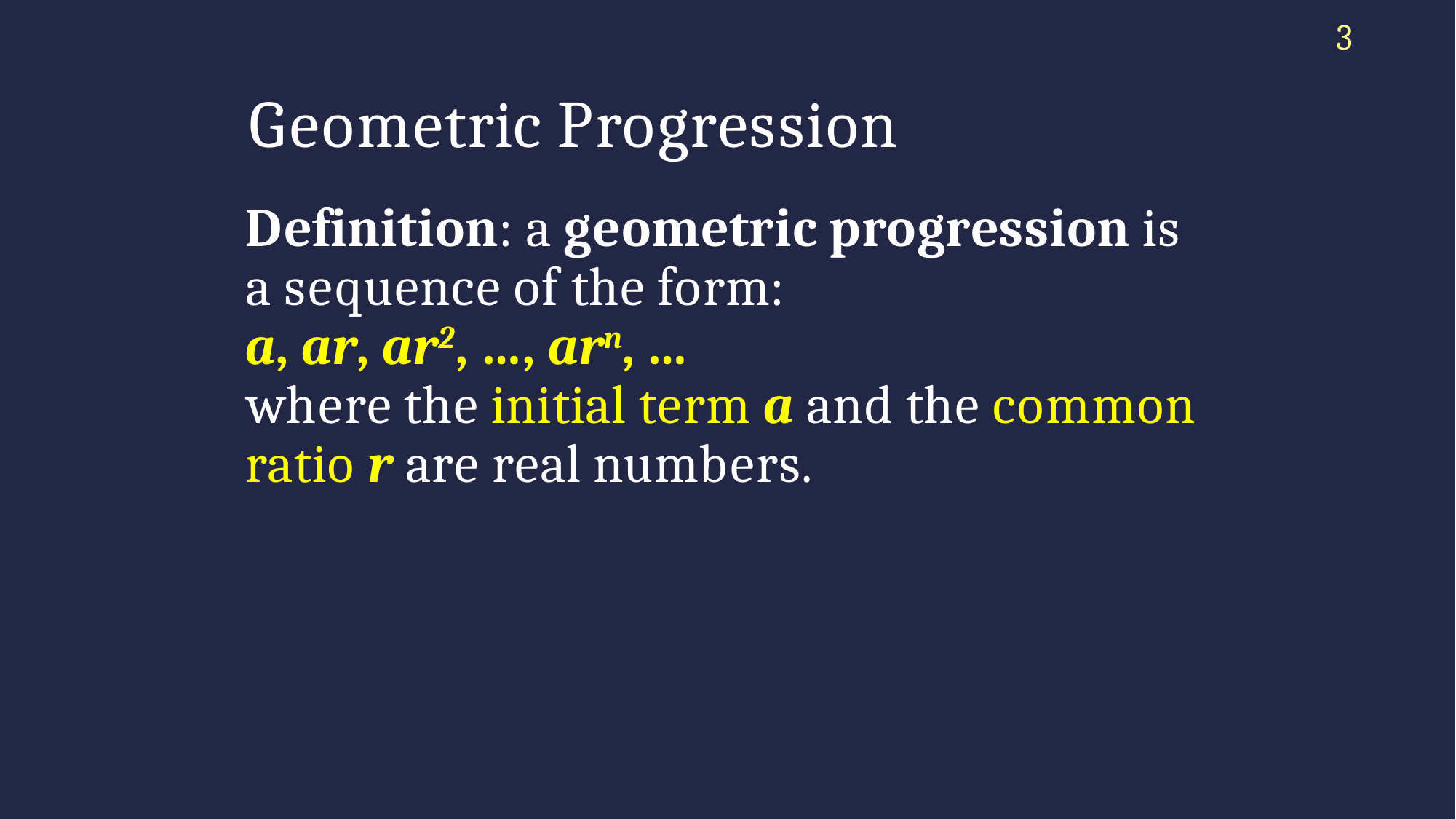

3
# Geometric Progression
Definition: a geometric progression is a sequence of the form:
a, ar, ar2, …, arn, …
where the initial term a and the common ratio r are real numbers.